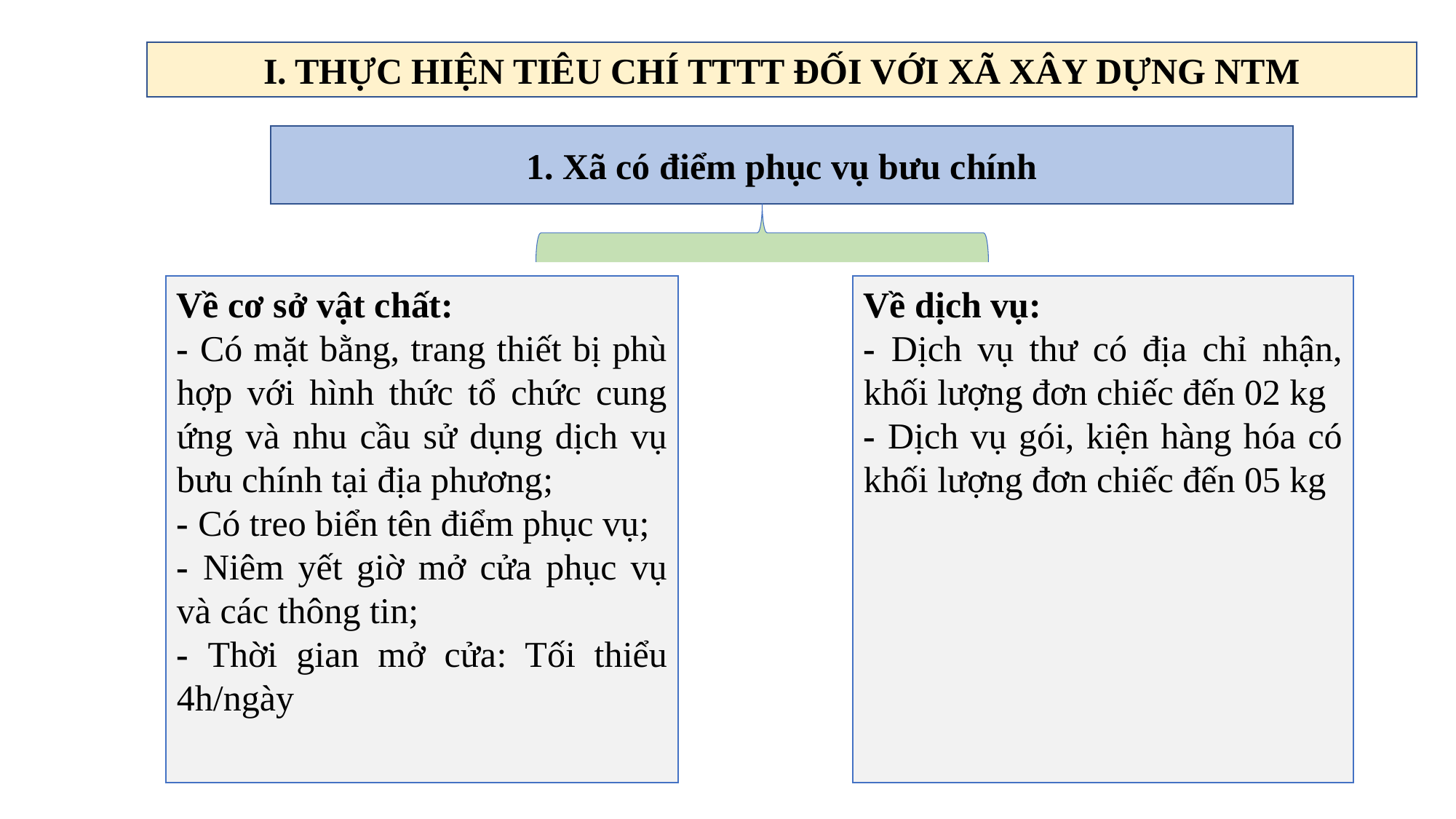

I. THỰC HIỆN TIÊU CHÍ TTTT ĐỐI VỚI XÃ XÂY DỰNG NTM
1. Xã có điểm phục vụ bưu chính
Về cơ sở vật chất:
- Có mặt bằng, trang thiết bị phù hợp với hình thức tổ chức cung ứng và nhu cầu sử dụng dịch vụ bưu chính tại địa phương;
- Có treo biển tên điểm phục vụ;
- Niêm yết giờ mở cửa phục vụ và các thông tin;
- Thời gian mở cửa: Tối thiểu 4h/ngày
Về dịch vụ:
- Dịch vụ thư có địa chỉ nhận, khối lượng đơn chiếc đến 02 kg
- Dịch vụ gói, kiện hàng hóa có khối lượng đơn chiếc đến 05 kg